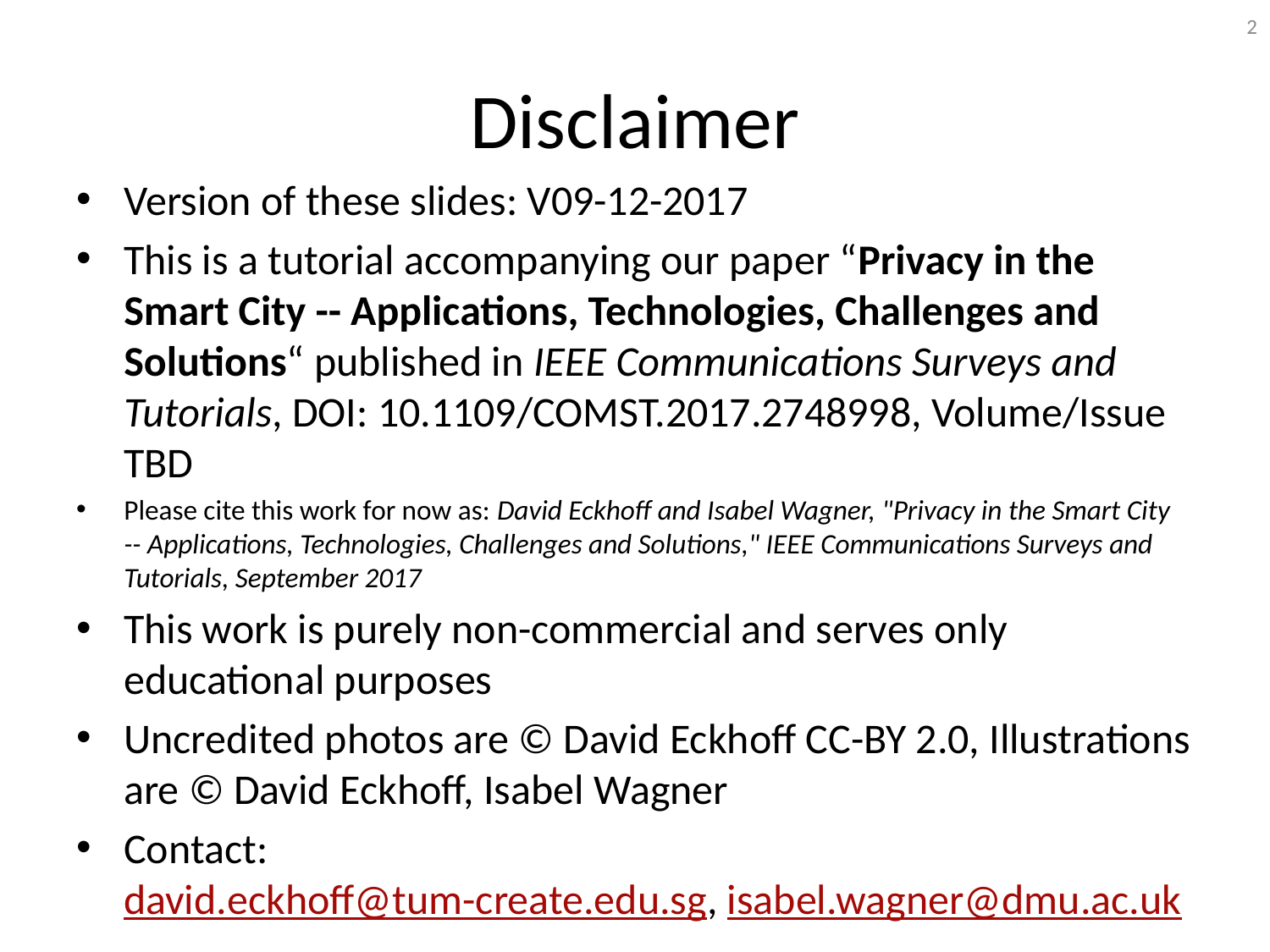

2
# Disclaimer
Version of these slides: V09-12-2017
This is a tutorial accompanying our paper “Privacy in the Smart City -- Applications, Technologies, Challenges and Solutions“ published in IEEE Communications Surveys and Tutorials, DOI: 10.1109/COMST.2017.2748998, Volume/Issue TBD
Please cite this work for now as: David Eckhoff and Isabel Wagner, "Privacy in the Smart City -- Applications, Technologies, Challenges and Solutions," IEEE Communications Surveys and Tutorials, September 2017
This work is purely non-commercial and serves only educational purposes
Uncredited photos are © David Eckhoff CC-BY 2.0, Illustrations are © David Eckhoff, Isabel Wagner
Contact:
david.eckhoff@tum-create.edu.sg, isabel.wagner@dmu.ac.uk